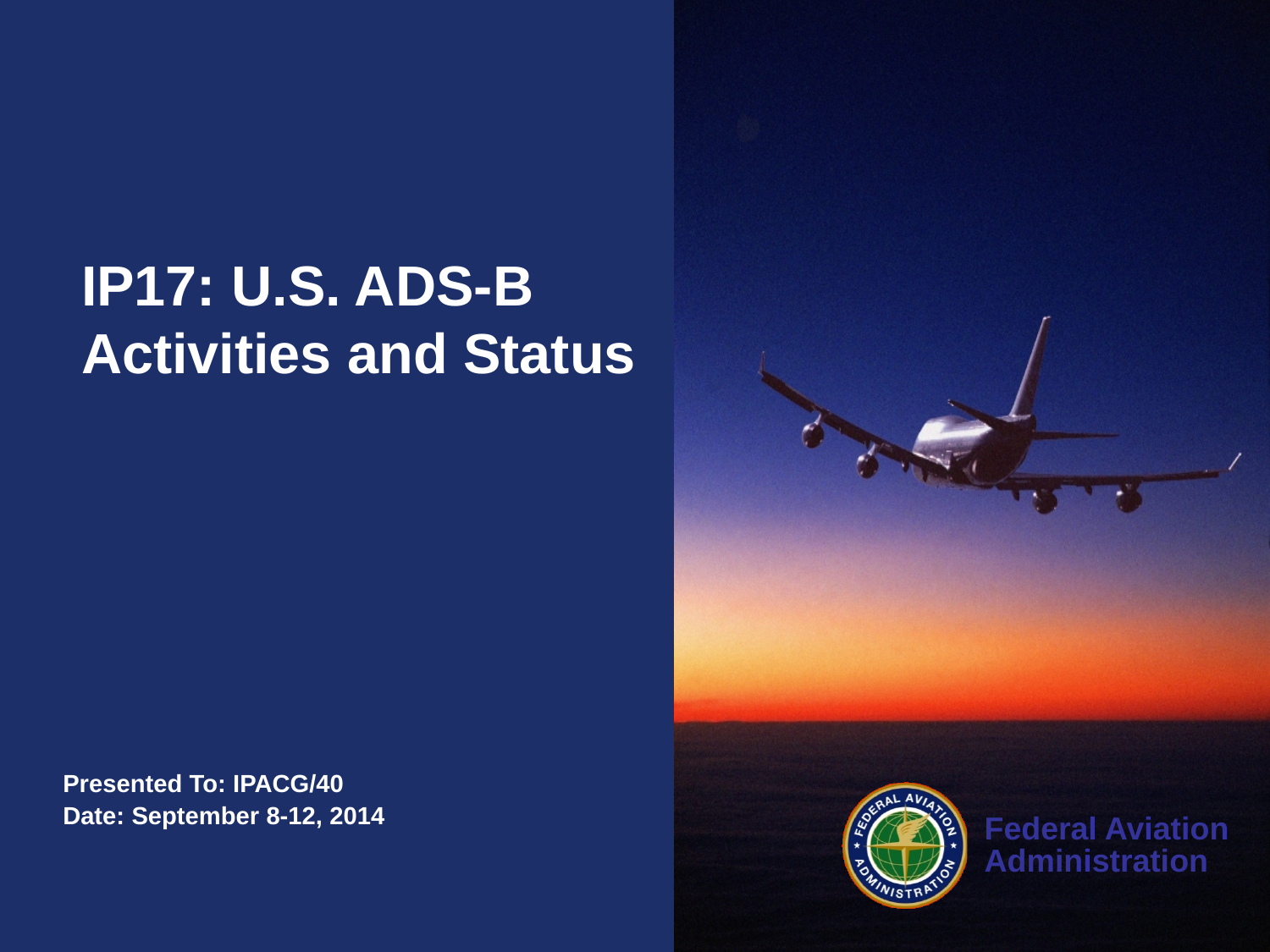

IP17: U.S. ADS-B Activities and Status

Presented To: IPACG/40
Date: September 8-12, 2014